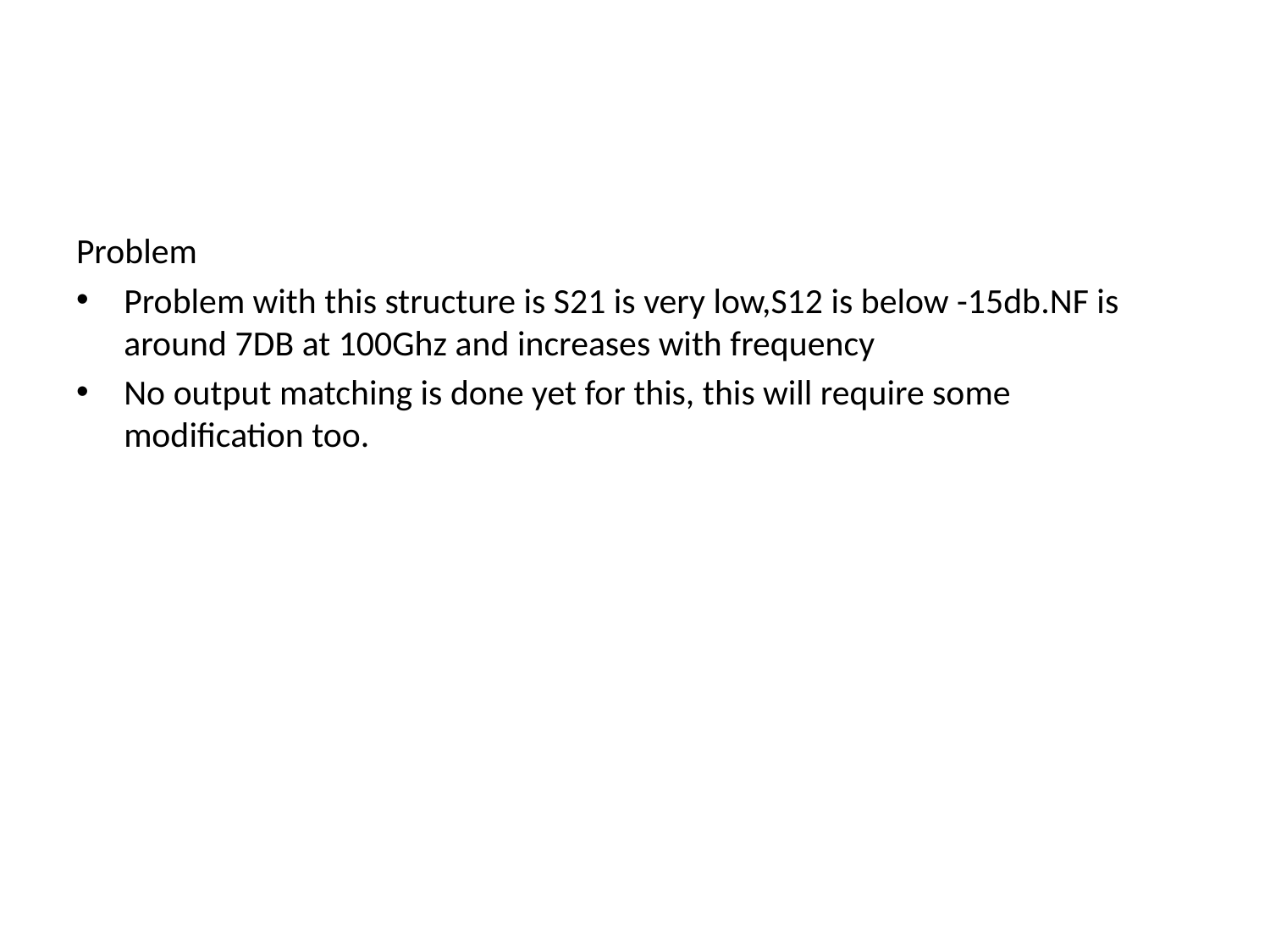

Problem
Problem with this structure is S21 is very low,S12 is below -15db.NF is around 7DB at 100Ghz and increases with frequency
No output matching is done yet for this, this will require some modification too.